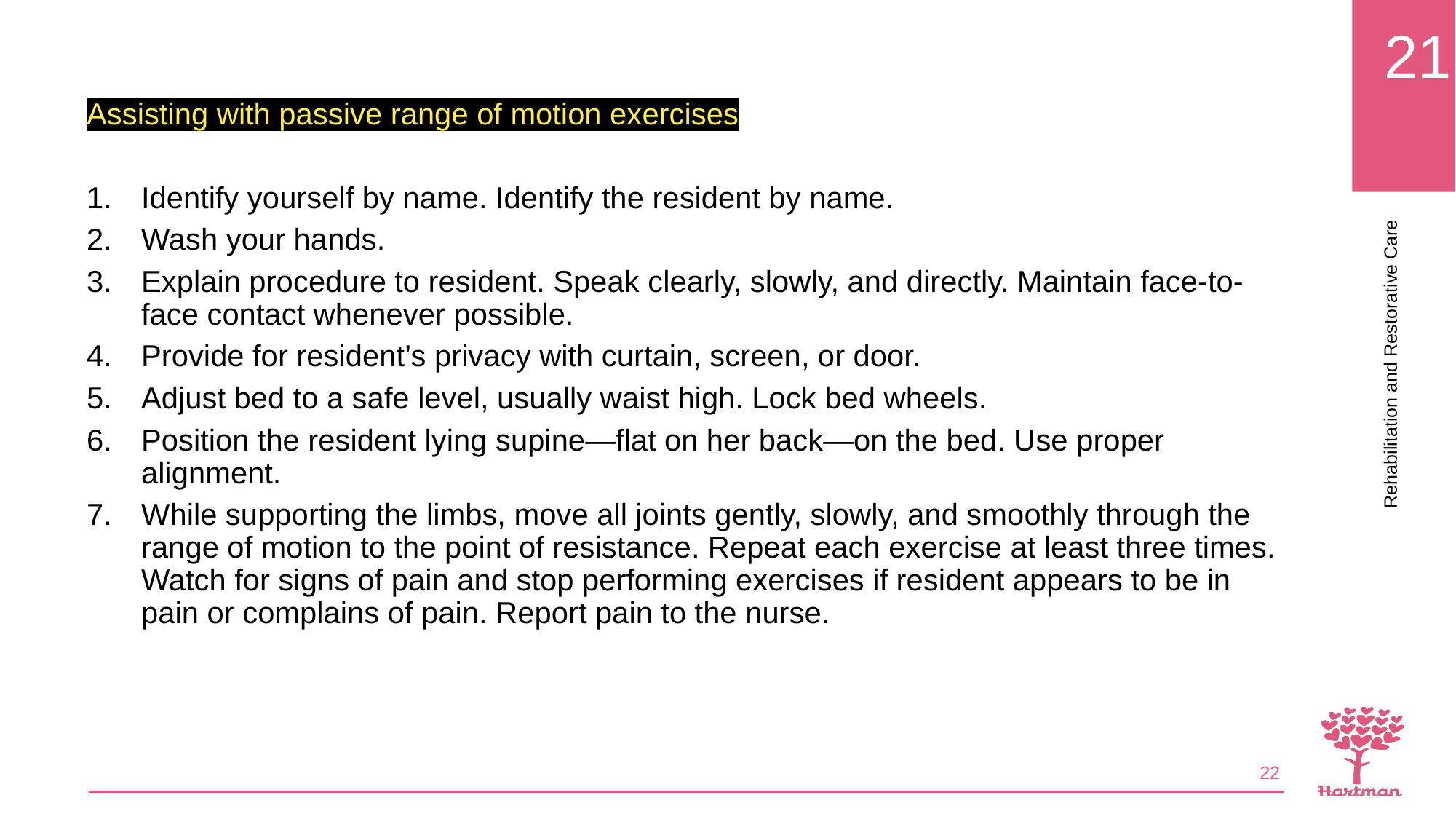

Assisting with passive range of motion exercises

Identify yourself by name. Identify the resident by name.
Wash your hands.
Explain procedure to resident. Speak clearly, slowly, and directly. Maintain face-to-face contact whenever possible.
Provide for resident’s privacy with curtain, screen, or door.
Adjust bed to a safe level, usually waist high. Lock bed wheels.
Position the resident lying supine—flat on her back—on the bed. Use proper alignment.
While supporting the limbs, move all joints gently, slowly, and smoothly through the range of motion to the point of resistance. Repeat each exercise at least three times. Watch for signs of pain and stop performing exercises if resident appears to be in pain or complains of pain. Report pain to the nurse.

22